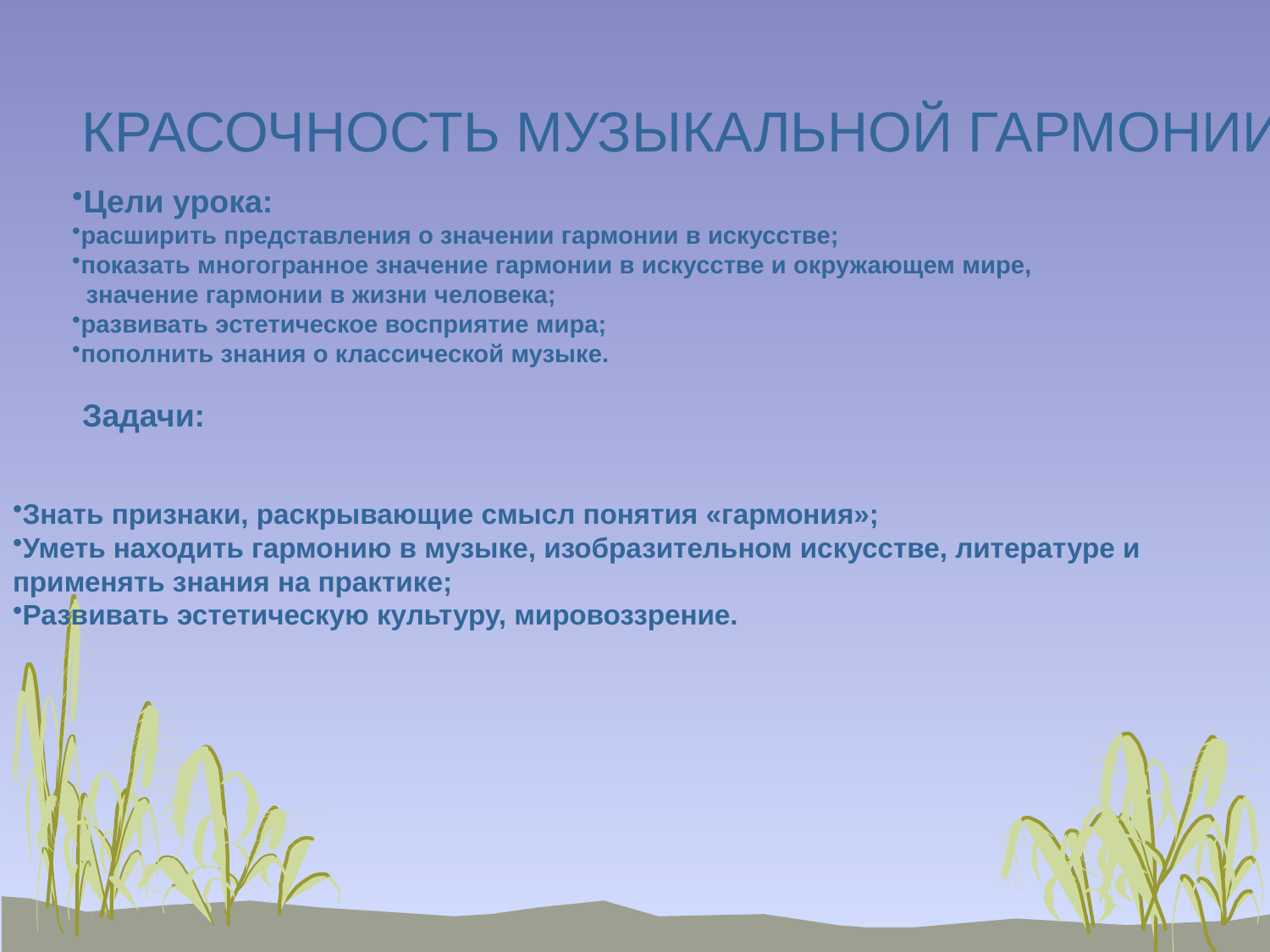

КРАСОЧНОСТЬ МУЗЫКАЛЬНОЙ ГАРМОНИИ
Цели урока:
расширить представления о значении гармонии в искусстве;
показать многогранное значение гармонии в искусстве и окружающем мире,
  значение гармонии в жизни человека;
развивать эстетическое восприятие мира;
пополнить знания о классической музыке.
Задачи:
Знать признаки, раскрывающие смысл понятия «гармония»;
Уметь находить гармонию в музыке, изобразительном искусстве, литературе и применять знания на практике;
Развивать эстетическую культуру, мировоззрение.